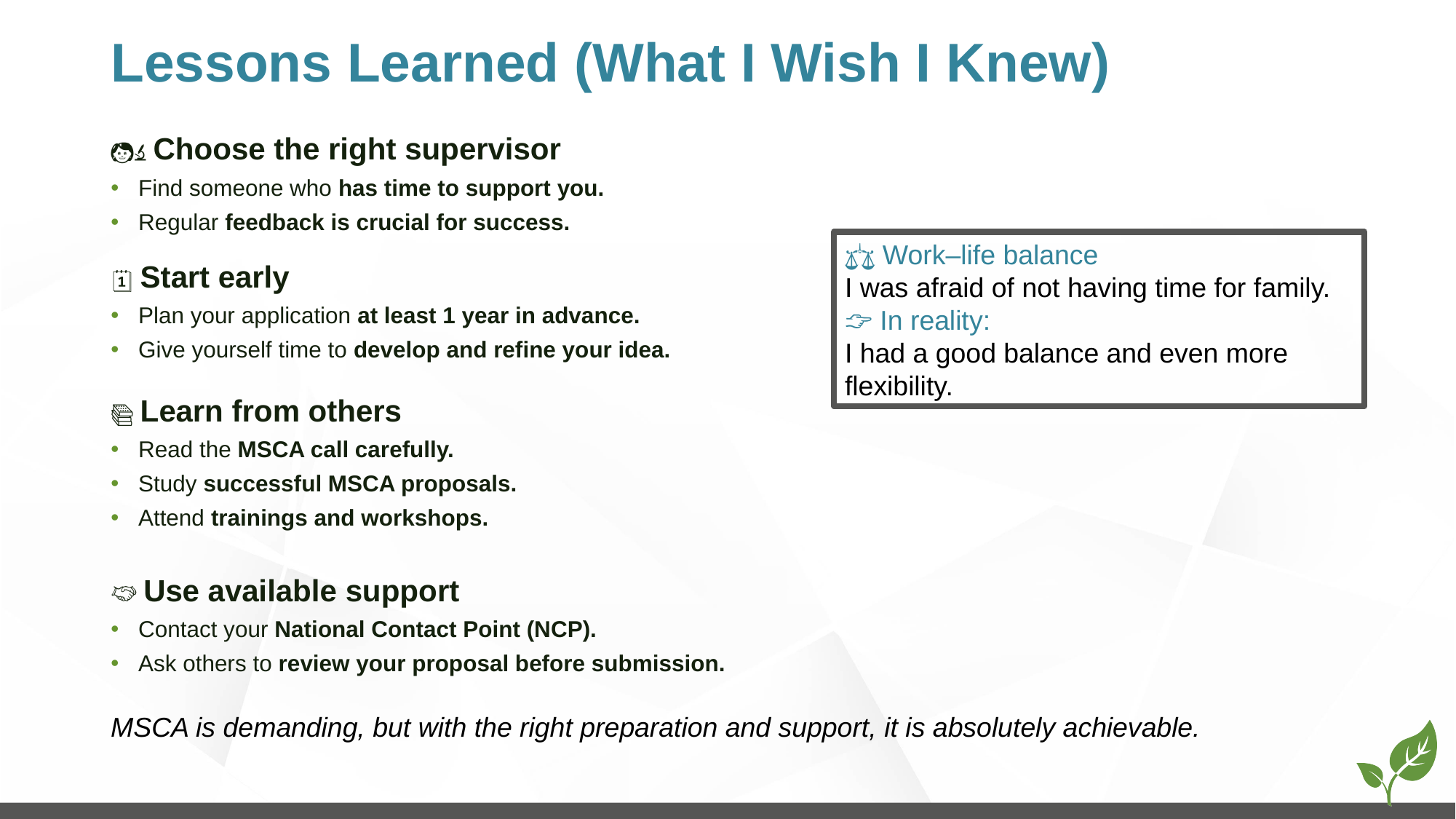

# Lessons Learned (What I Wish I Knew)
👩‍🔬 Choose the right supervisor
Find someone who has time to support you.
Regular feedback is crucial for success.

🗓️ Start early
Plan your application at least 1 year in advance.
Give yourself time to develop and refine your idea.

📚 Learn from others
Read the MSCA call carefully.
Study successful MSCA proposals.
Attend trainings and workshops.

🤝 Use available support
Contact your National Contact Point (NCP).
Ask others to review your proposal before submission.

⚖️ Work–life balance
I was afraid of not having time for family.
👉 In reality:
I had a good balance and even more flexibility.
MSCA is demanding, but with the right preparation and support, it is absolutely achievable.